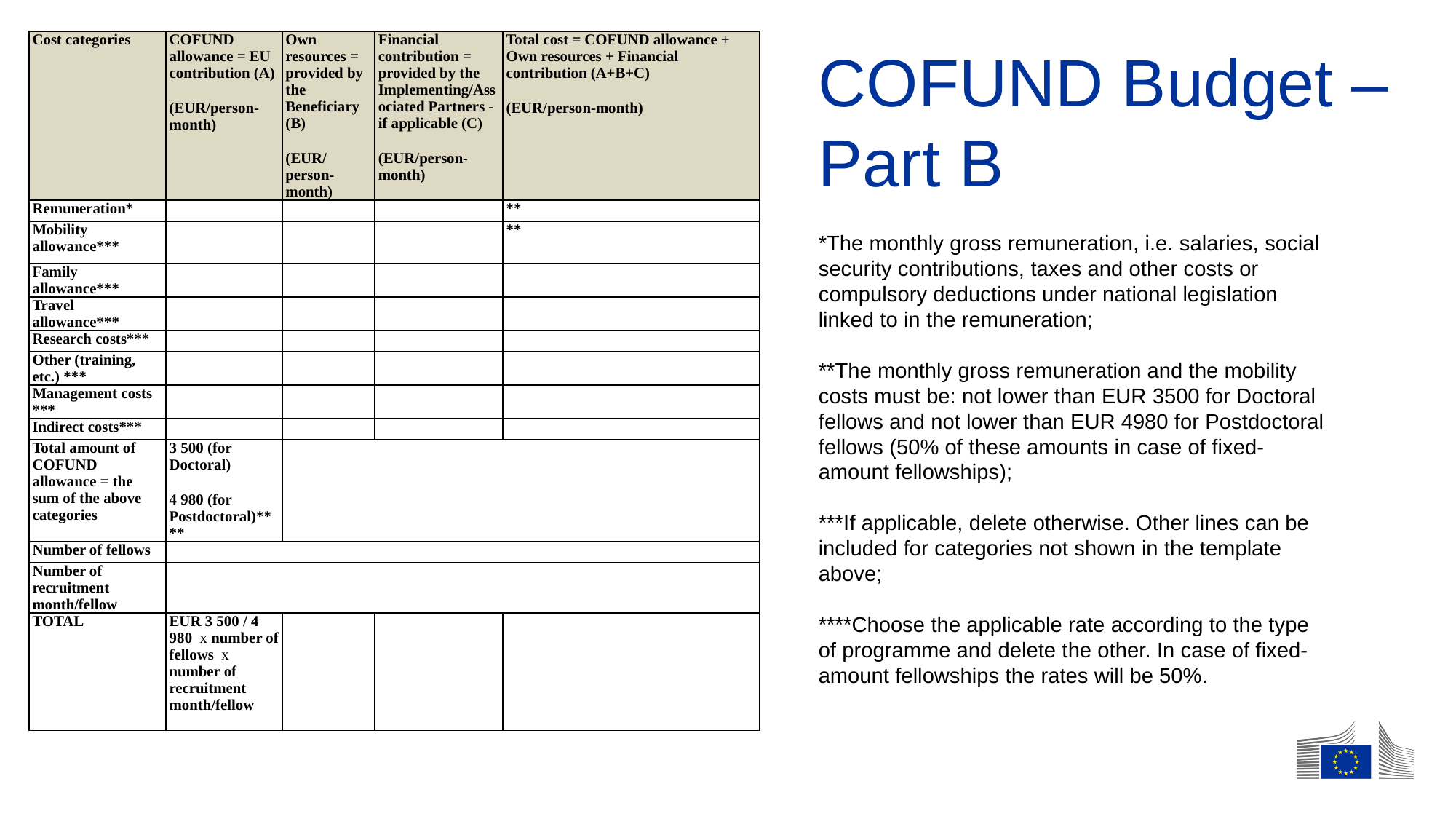

| Cost categories | COFUND allowance = EU contribution (A) (EUR/person-month) | Own resources = provided by the Beneficiary (B) (EUR/person-month) | Financial contribution = provided by the Implementing/Associated Partners - if applicable (C) (EUR/person-month) | Total cost = COFUND allowance + Own resources + Financial contribution (A+B+C) (EUR/person-month) |
| --- | --- | --- | --- | --- |
| Remuneration\* |  |  |  | \*\* |
| Mobility allowance\*\*\* |  |  |  | \*\* |
| Family allowance\*\*\* |  |  |  |  |
| Travel allowance\*\*\* |  |  |  |  |
| Research costs\*\*\* |  |  |  |  |
| Other (training, etc.) \*\*\* |  |  |  |  |
| Management costs \*\*\* |  |  |  |  |
| Indirect costs\*\*\* |  |  |  |  |
| Total amount of COFUND allowance = the sum of the above categories | 3 500 (for Doctoral) 4 980 (for Postdoctoral)\*\*\*\* |  |  |  |
| Number of fellows |  |  |  |  |
| Number of recruitment month/fellow |  |  |  |  |
| TOTAL | EUR 3 500 / 4 980 x number of fellows x number of recruitment month/fellow |  |  |  |
COFUND Budget – Part B
*The monthly gross remuneration, i.e. salaries, social security contributions, taxes and other costs or compulsory deductions under national legislation linked to in the remuneration;

**The monthly gross remuneration and the mobility costs must be: not lower than EUR 3500 for Doctoral fellows and not lower than EUR 4980 for Postdoctoral fellows (50% of these amounts in case of fixed-amount fellowships);

***If applicable, delete otherwise. Other lines can be included for categories not shown in the template above;

****Choose the applicable rate according to the type of programme and delete the other. In case of fixed- amount fellowships the rates will be 50%.